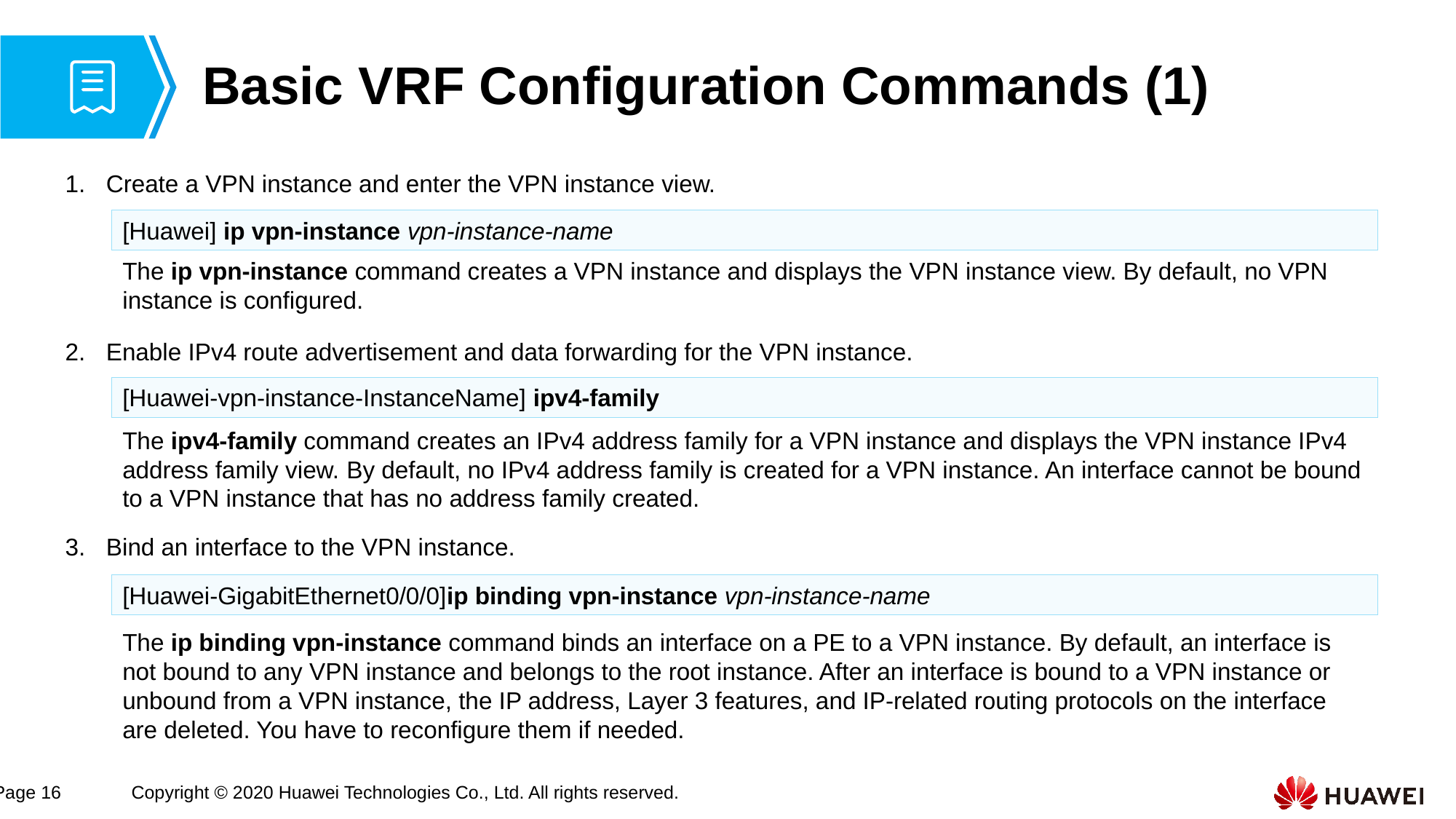

# Basic VRF Configuration Commands (1)
Create a VPN instance and enter the VPN instance view.
[Huawei] ip vpn-instance vpn-instance-name
The ip vpn-instance command creates a VPN instance and displays the VPN instance view. By default, no VPN instance is configured.
Enable IPv4 route advertisement and data forwarding for the VPN instance.
[Huawei-vpn-instance-InstanceName] ipv4-family
The ipv4-family command creates an IPv4 address family for a VPN instance and displays the VPN instance IPv4 address family view. By default, no IPv4 address family is created for a VPN instance. An interface cannot be bound to a VPN instance that has no address family created.
Bind an interface to the VPN instance.
[Huawei-GigabitEthernet0/0/0]ip binding vpn-instance vpn-instance-name
The ip binding vpn-instance command binds an interface on a PE to a VPN instance. By default, an interface is not bound to any VPN instance and belongs to the root instance. After an interface is bound to a VPN instance or unbound from a VPN instance, the IP address, Layer 3 features, and IP-related routing protocols on the interface are deleted. You have to reconfigure them if needed.